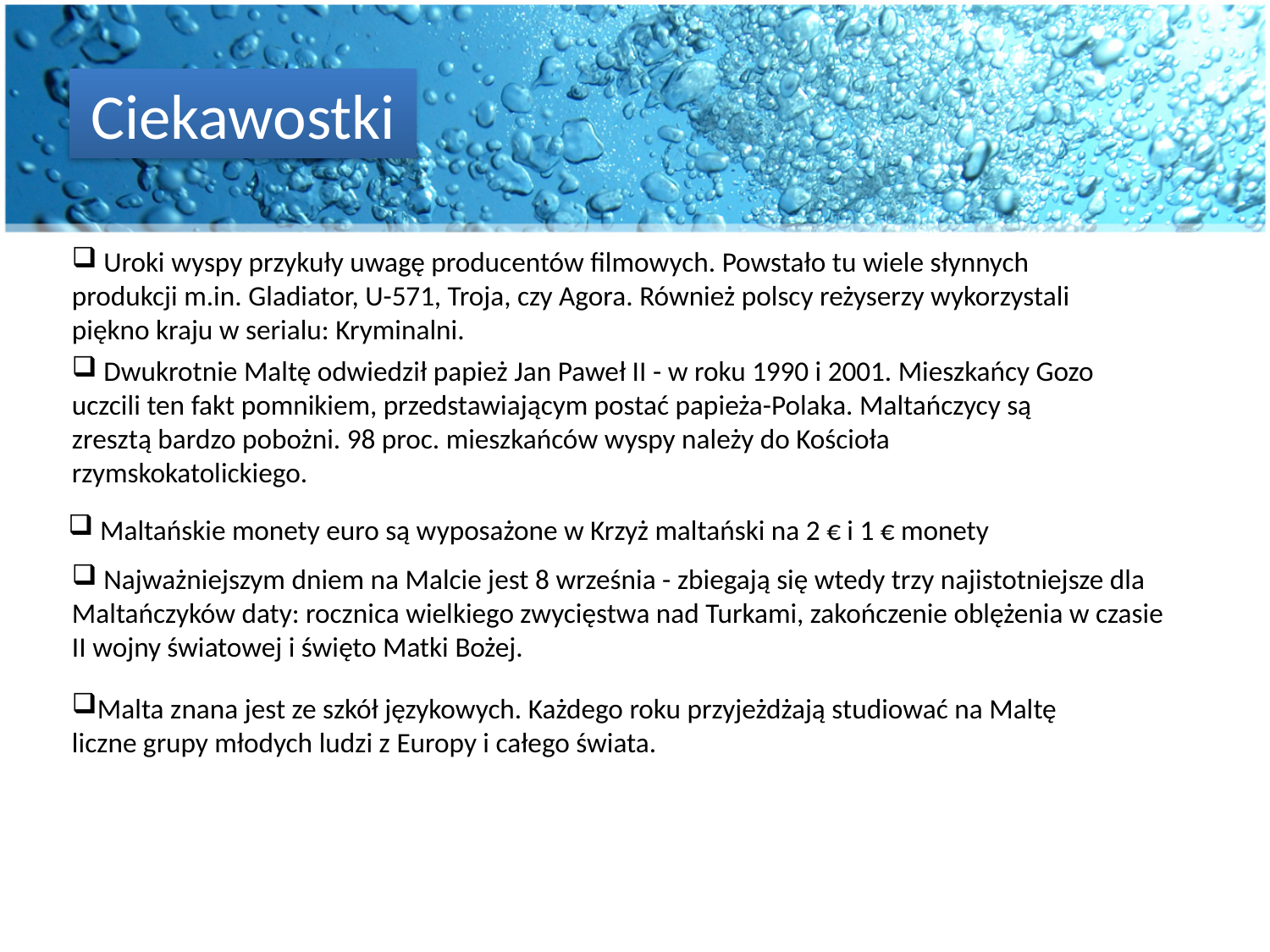

Ciekawostki
 Uroki wyspy przykuły uwagę producentów filmowych. Powstało tu wiele słynnych produkcji m.in. Gladiator, U-571, Troja, czy Agora. Również polscy reżyserzy wykorzystali piękno kraju w serialu: Kryminalni.
 Dwukrotnie Maltę odwiedził papież Jan Paweł II - w roku 1990 i 2001. Mieszkańcy Gozo uczcili ten fakt pomnikiem, przedstawiającym postać papieża-Polaka. Maltańczycy są zresztą bardzo pobożni. 98 proc. mieszkańców wyspy należy do Kościoła rzymskokatolickiego.

 Maltańskie monety euro są wyposażone w Krzyż maltański na 2 € i 1 € monety
 Najważniejszym dniem na Malcie jest 8 września - zbiegają się wtedy trzy najistotniejsze dla Maltańczyków daty: rocznica wielkiego zwycięstwa nad Turkami, zakończenie oblężenia w czasie II wojny światowej i święto Matki Bożej.
Malta znana jest ze szkół językowych. Każdego roku przyjeżdżają studiować na Maltę liczne grupy młodych ludzi z Europy i całego świata.